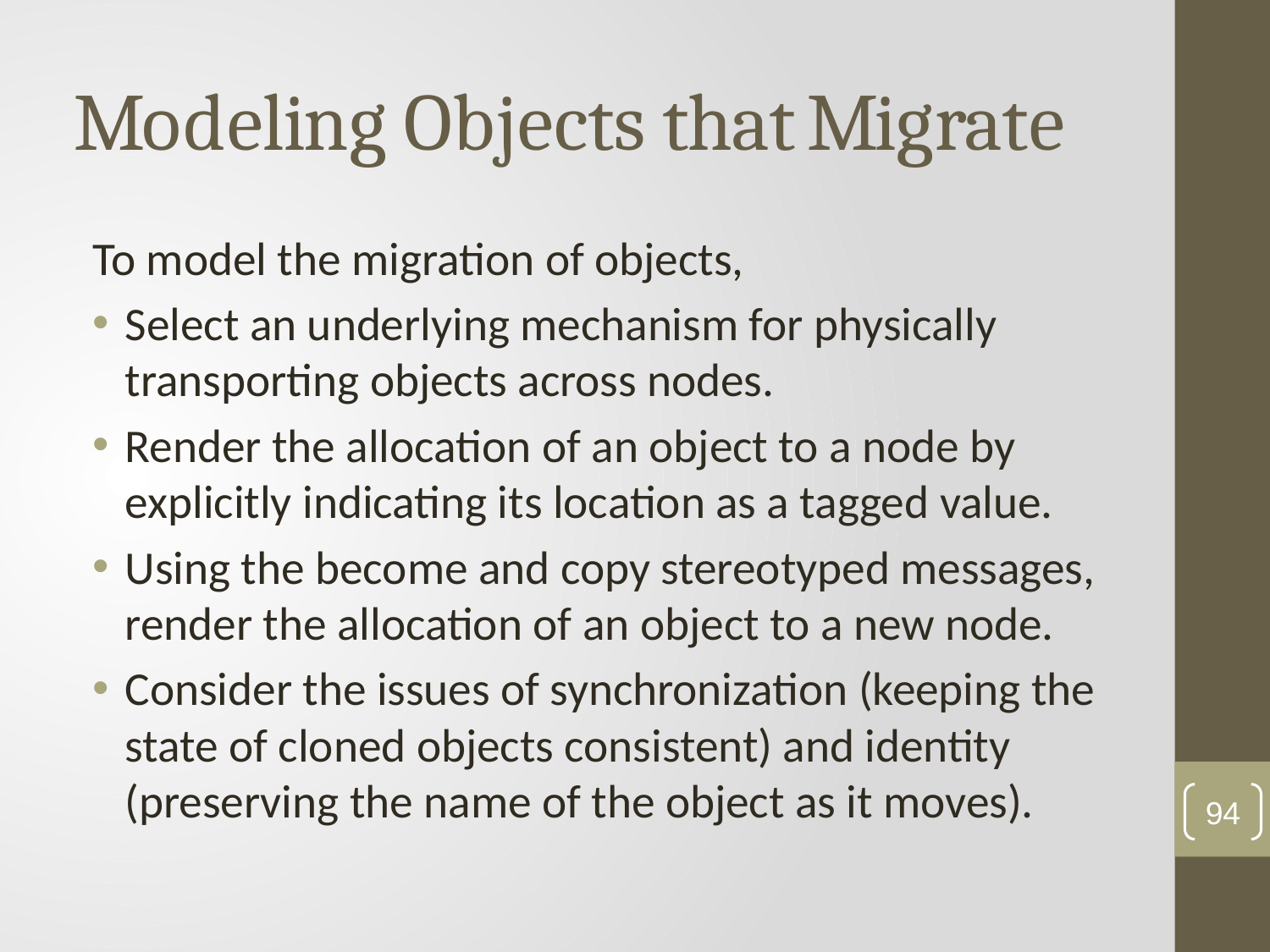

# Modeling Objects that Migrate
To model the migration of objects,
Select an underlying mechanism for physically transporting objects across nodes.
Render the allocation of an object to a node by explicitly indicating its location as a tagged value.
Using the become and copy stereotyped messages, render the allocation of an object to a new node.
Consider the issues of synchronization (keeping the state of cloned objects consistent) and identity (preserving the name of the object as it moves).
94